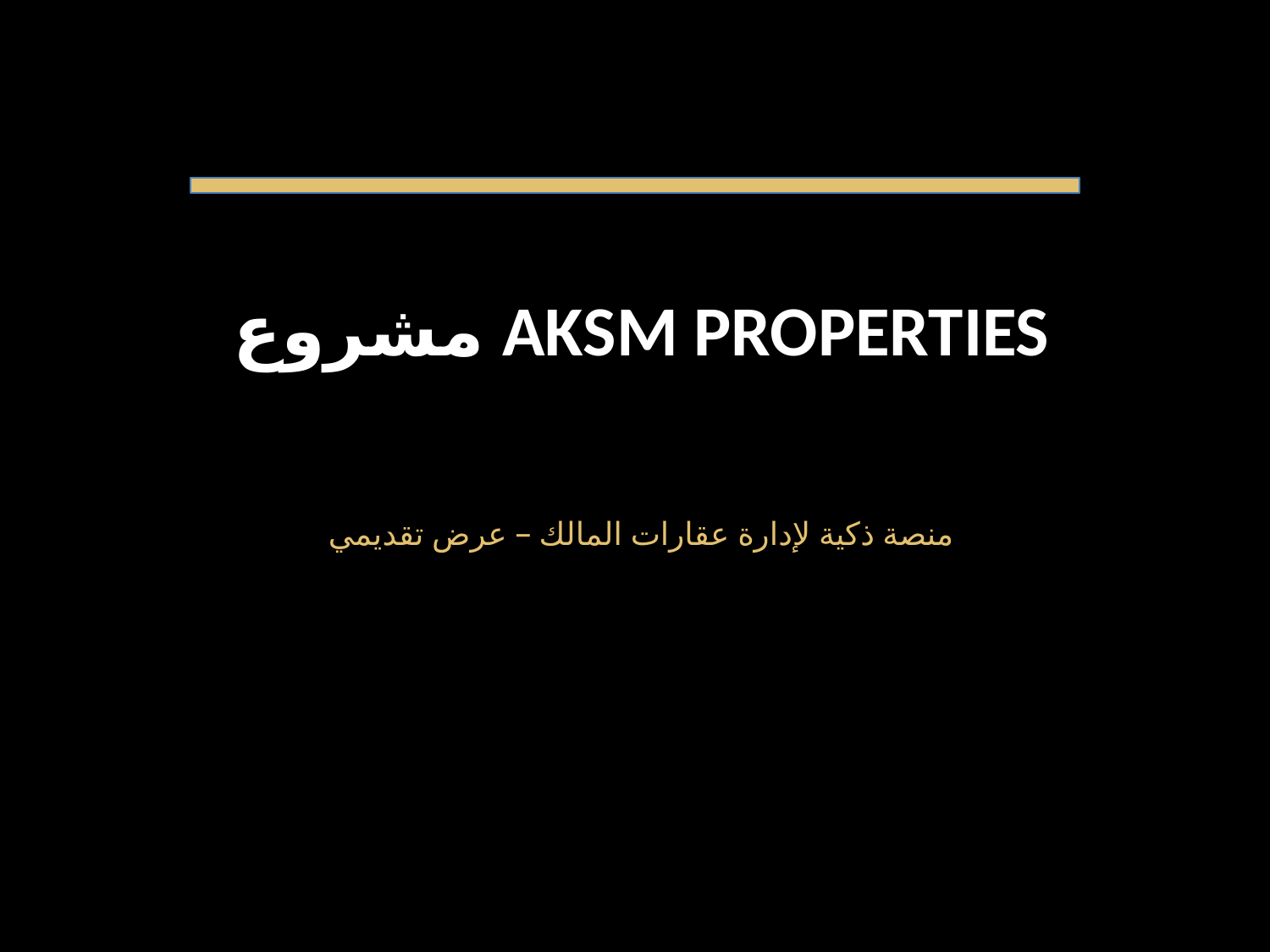

مشروع AKSM PROPERTIES
منصة ذكية لإدارة عقارات المالك – عرض تقديمي